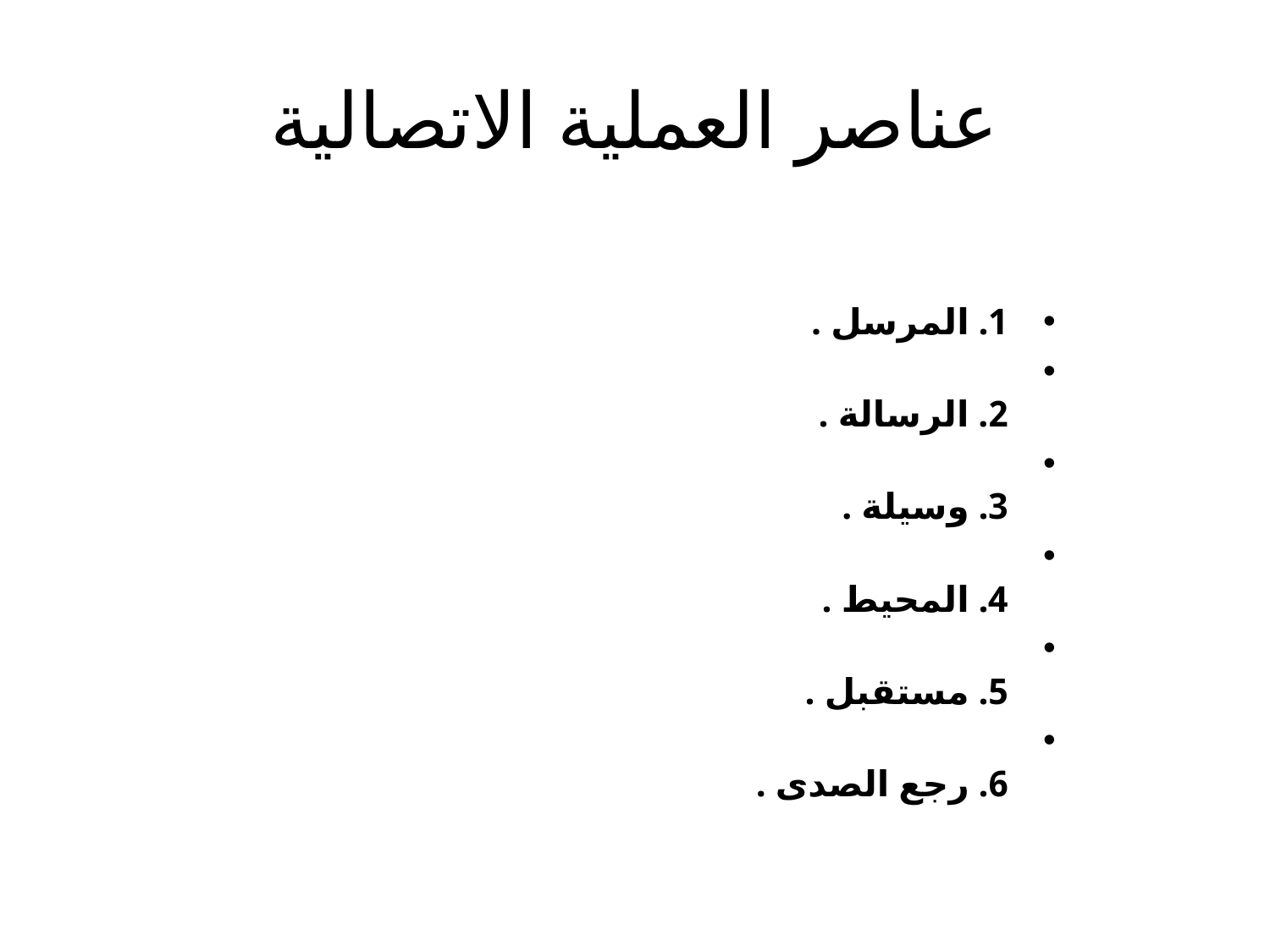

# عناصر العملية الاتصالية

1. المرسل .
2. الرسالة .
3. وسيلة .
4. المحيط .
5. مستقبل .
6. رجع الصدى .